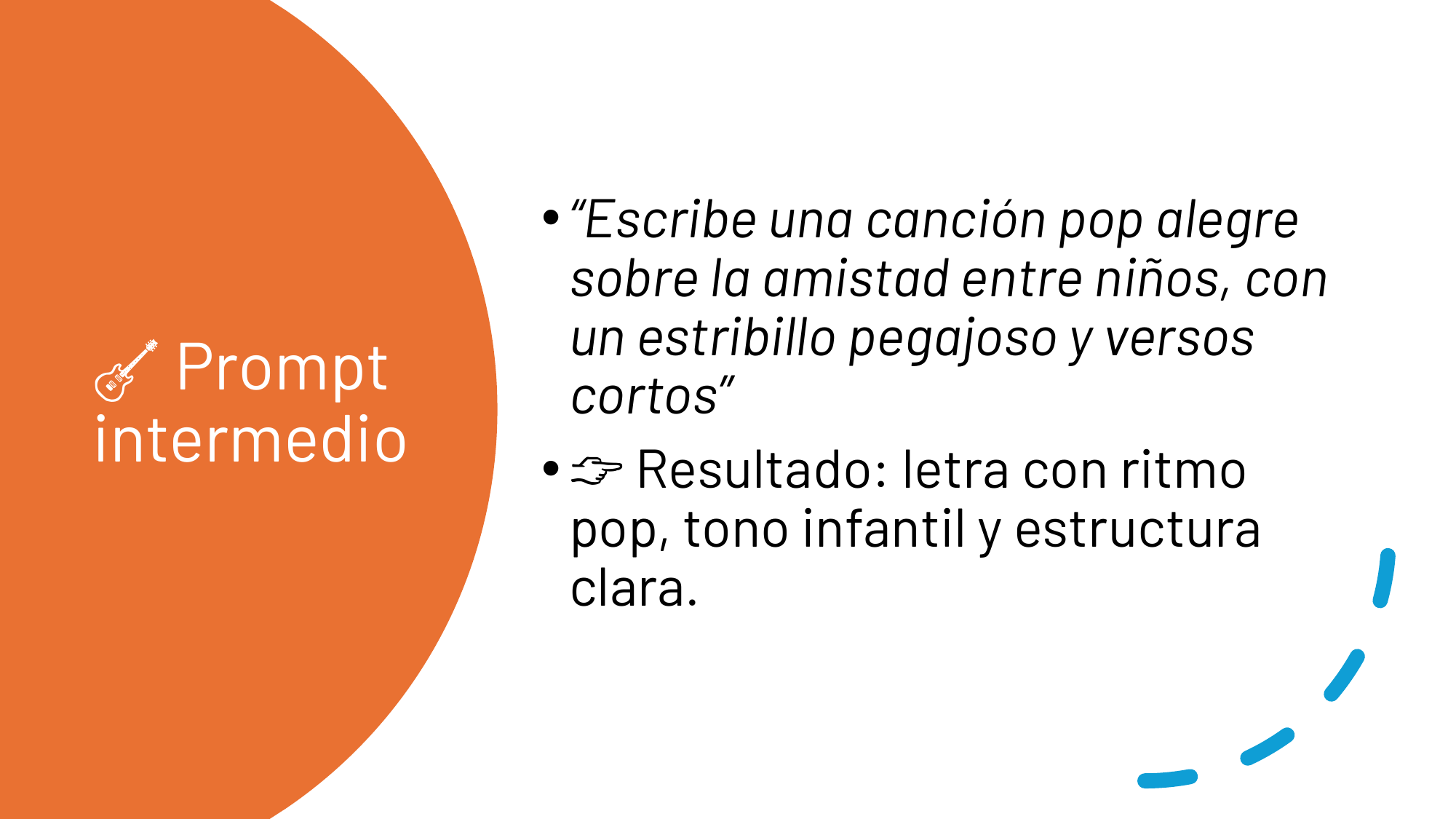

“Escribe una canción pop alegre sobre la amistad entre niños, con un estribillo pegajoso y versos cortos”
👉 Resultado: letra con ritmo pop, tono infantil y estructura clara.
# 🎸 Prompt intermedio